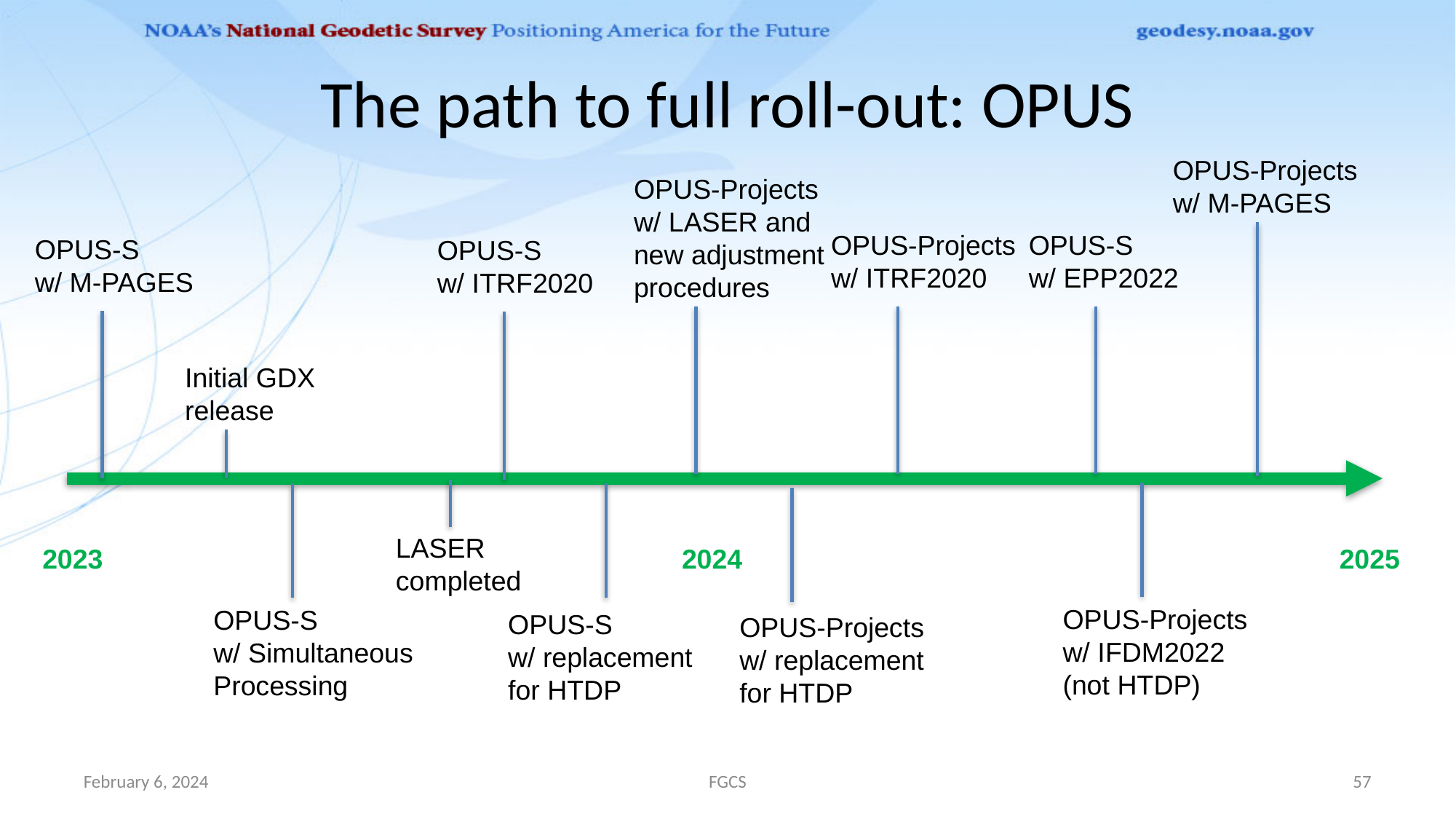

# The path to full roll-out: OPUS
OPUS-Projects
w/ M-PAGES
OPUS-Projects
w/ LASER and
new adjustment
procedures

OPUS-S
w/ EPP2022
OPUS-Projects
w/ ITRF2020
OPUS-S
w/ M-PAGES
OPUS-S
w/ ITRF2020
Initial GDX
release
LASER
completed
2023
2024
2025
OPUS-Projects
w/ IFDM2022
(not HTDP)
OPUS-S
w/ Simultaneous
Processing
OPUS-S
w/ replacement
for HTDP
OPUS-Projects
w/ replacement
for HTDP
February 6, 2024
FGCS
57